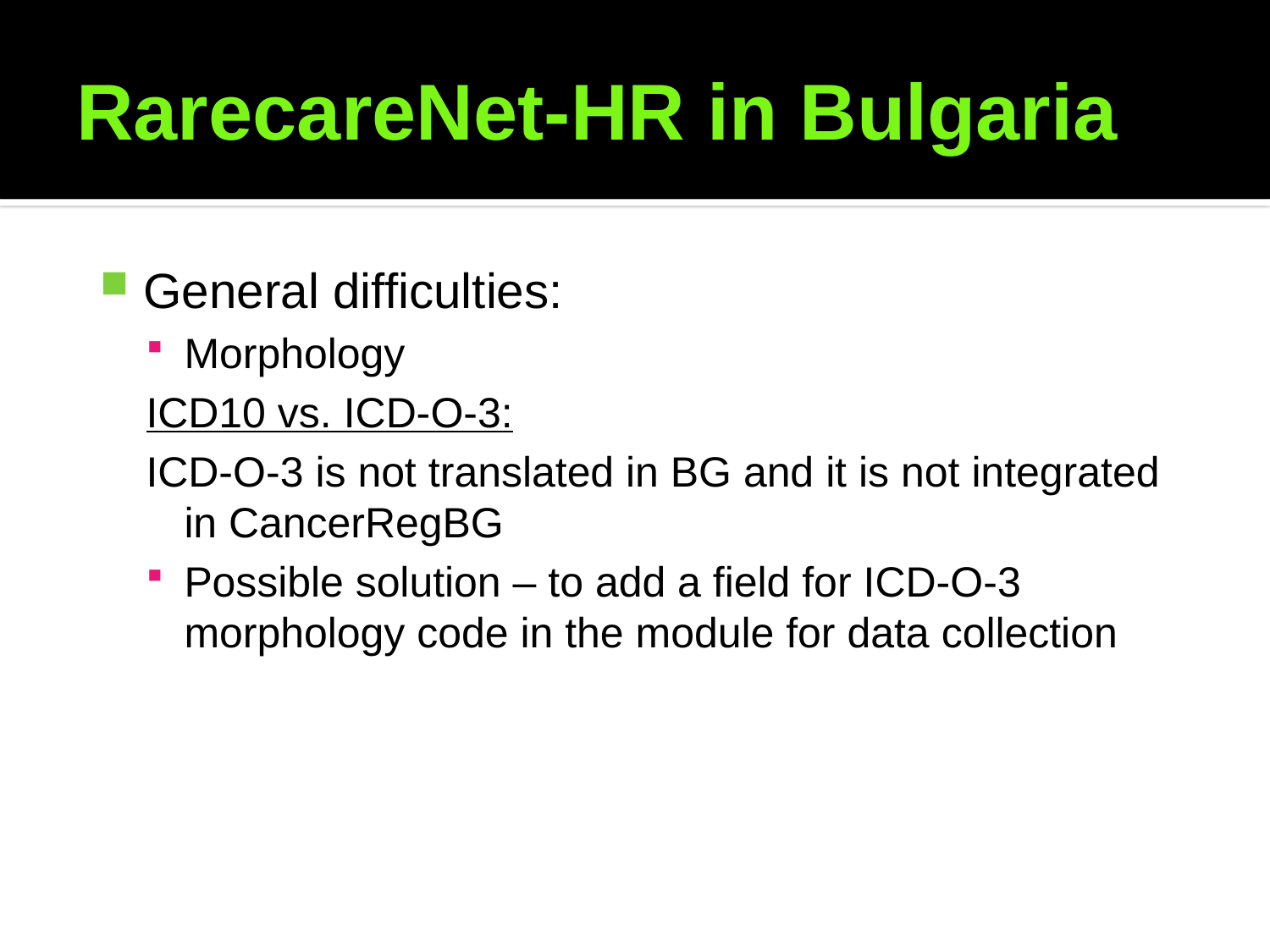

# RarecareNet-HR in Bulgaria
General difficulties:
Morphology
ICD10 vs. ICD-O-3:
ICD-O-3 is not translated in BG and it is not integrated in CancerRegBG
Possible solution – to add a field for ICD-O-3 morphology code in the module for data collection